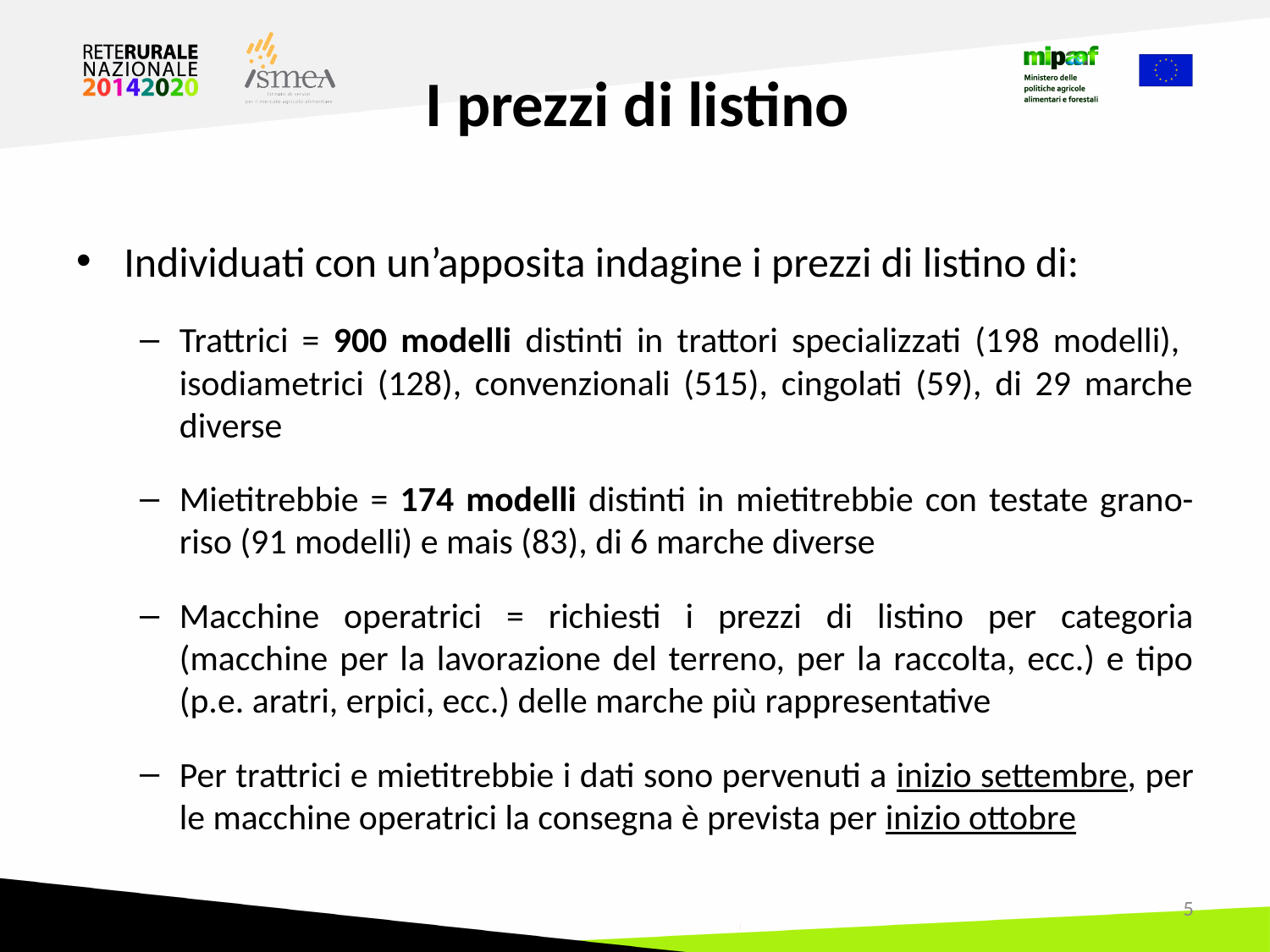

# I prezzi di listino

Individuati con un’apposita indagine i prezzi di listino di:
Trattrici = 900 modelli distinti in trattori specializzati (198 modelli),  isodiametrici (128), convenzionali (515), cingolati (59), di 29 marche diverse
Mietitrebbie = 174 modelli distinti in mietitrebbie con testate grano-riso (91 modelli) e mais (83), di 6 marche diverse
Macchine operatrici = richiesti i prezzi di listino per categoria (macchine per la lavorazione del terreno, per la raccolta, ecc.) e tipo (p.e. aratri, erpici, ecc.) delle marche più rappresentative
Per trattrici e mietitrebbie i dati sono pervenuti a inizio settembre, per le macchine operatrici la consegna è prevista per inizio ottobre

5